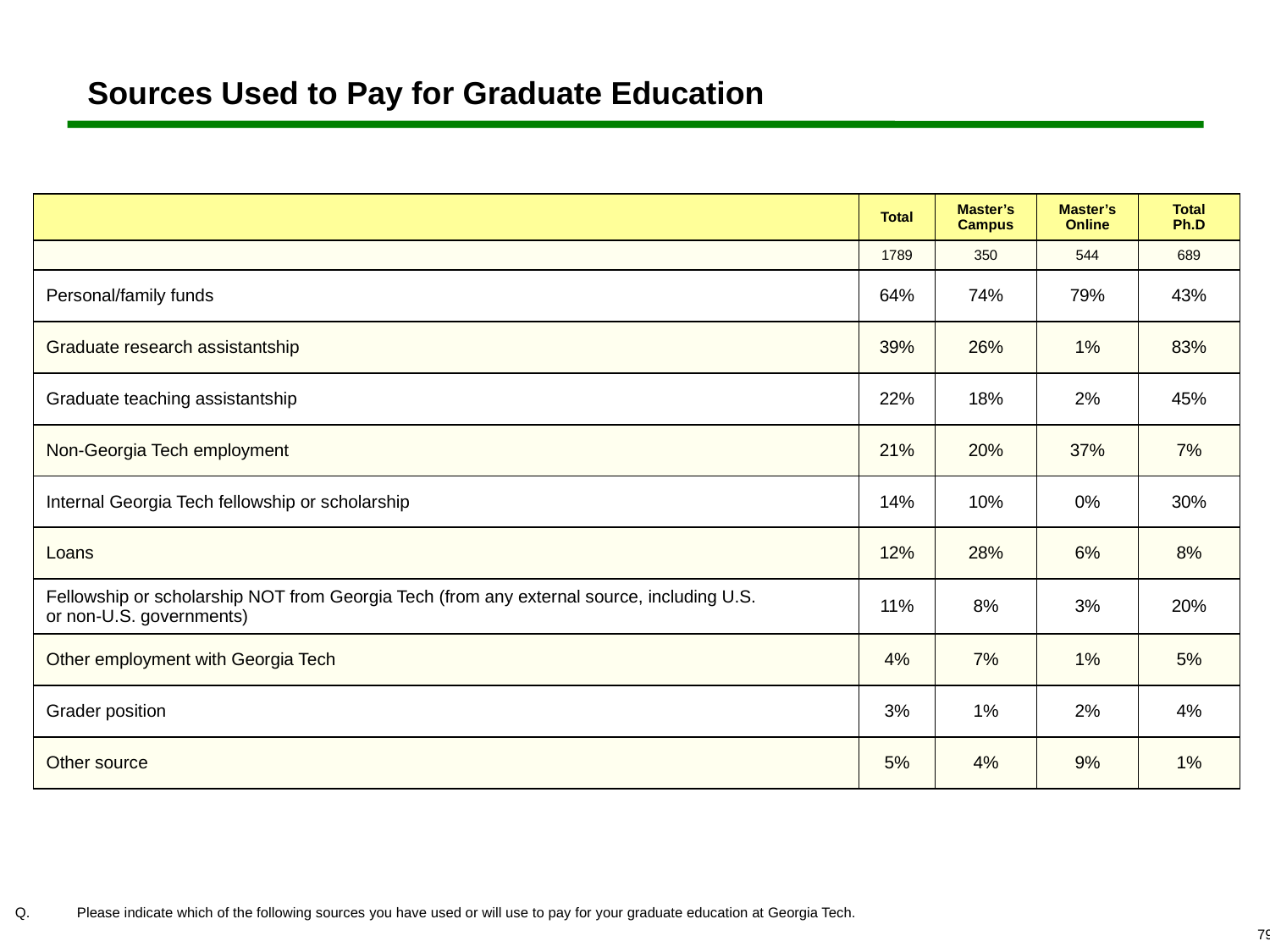

# Sources Used to Pay for Graduate Education
|  | Total | Master’s Campus | Master’s Online | Total Ph.D |
| --- | --- | --- | --- | --- |
|  | 1789 | 350 | 544 | 689 |
| Personal/family funds | 64% | 74% | 79% | 43% |
| Graduate research assistantship | 39% | 26% | 1% | 83% |
| Graduate teaching assistantship | 22% | 18% | 2% | 45% |
| Non-Georgia Tech employment | 21% | 20% | 37% | 7% |
| Internal Georgia Tech fellowship or scholarship | 14% | 10% | 0% | 30% |
| Loans | 12% | 28% | 6% | 8% |
| Fellowship or scholarship NOT from Georgia Tech (from any external source, including U.S. or non-U.S. governments) | 11% | 8% | 3% | 20% |
| Other employment with Georgia Tech | 4% | 7% | 1% | 5% |
| Grader position | 3% | 1% | 2% | 4% |
| Other source | 5% | 4% | 9% | 1% |
 	Please indicate which of the following sources you have used or will use to pay for your graduate education at Georgia Tech.